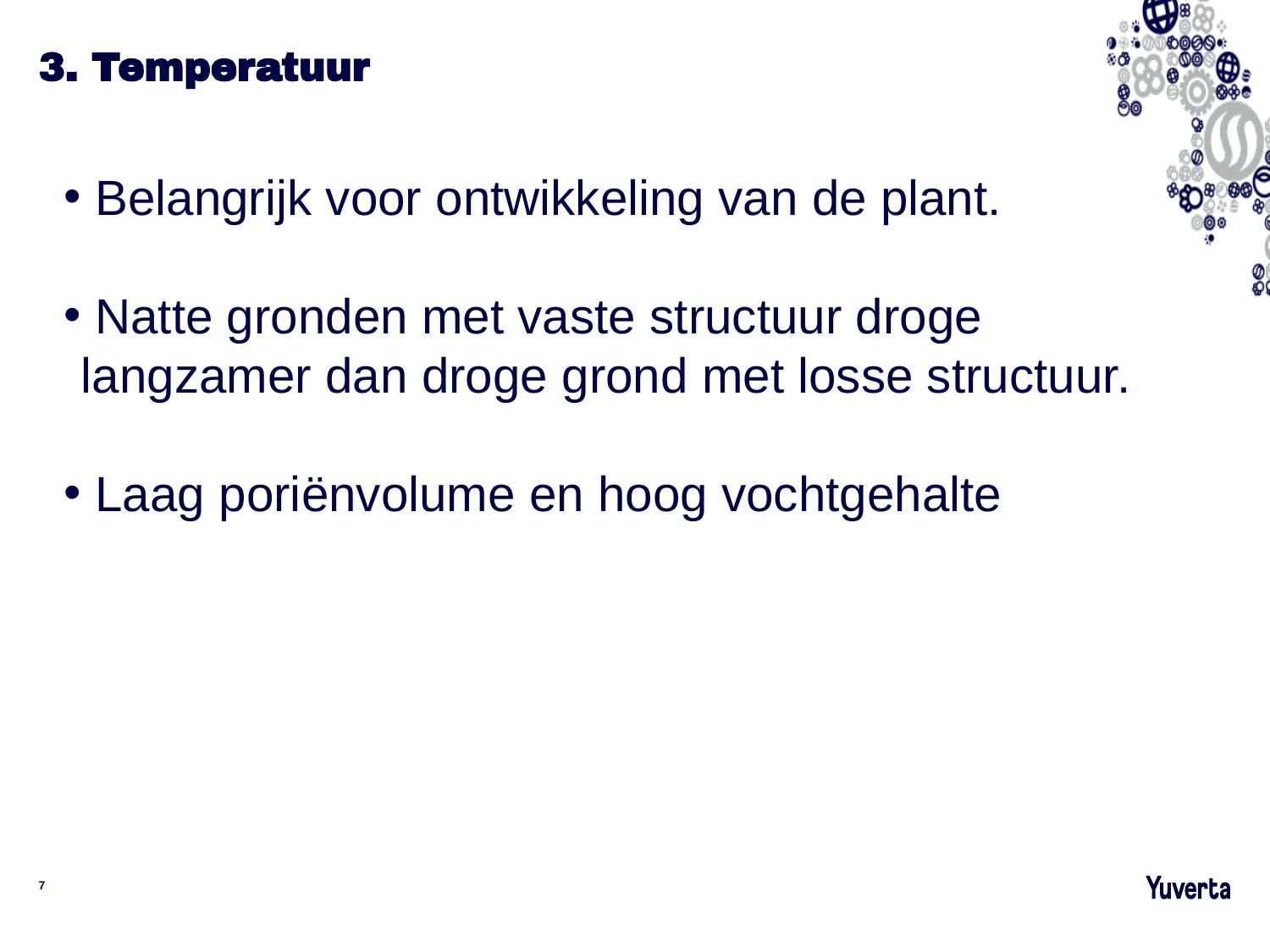

# 3. Temperatuur
 Belangrijk voor ontwikkeling van de plant.

 Natte gronden met vaste structuur droge langzamer dan droge grond met losse structuur.

 Laag poriënvolume en hoog vochtgehalte

7